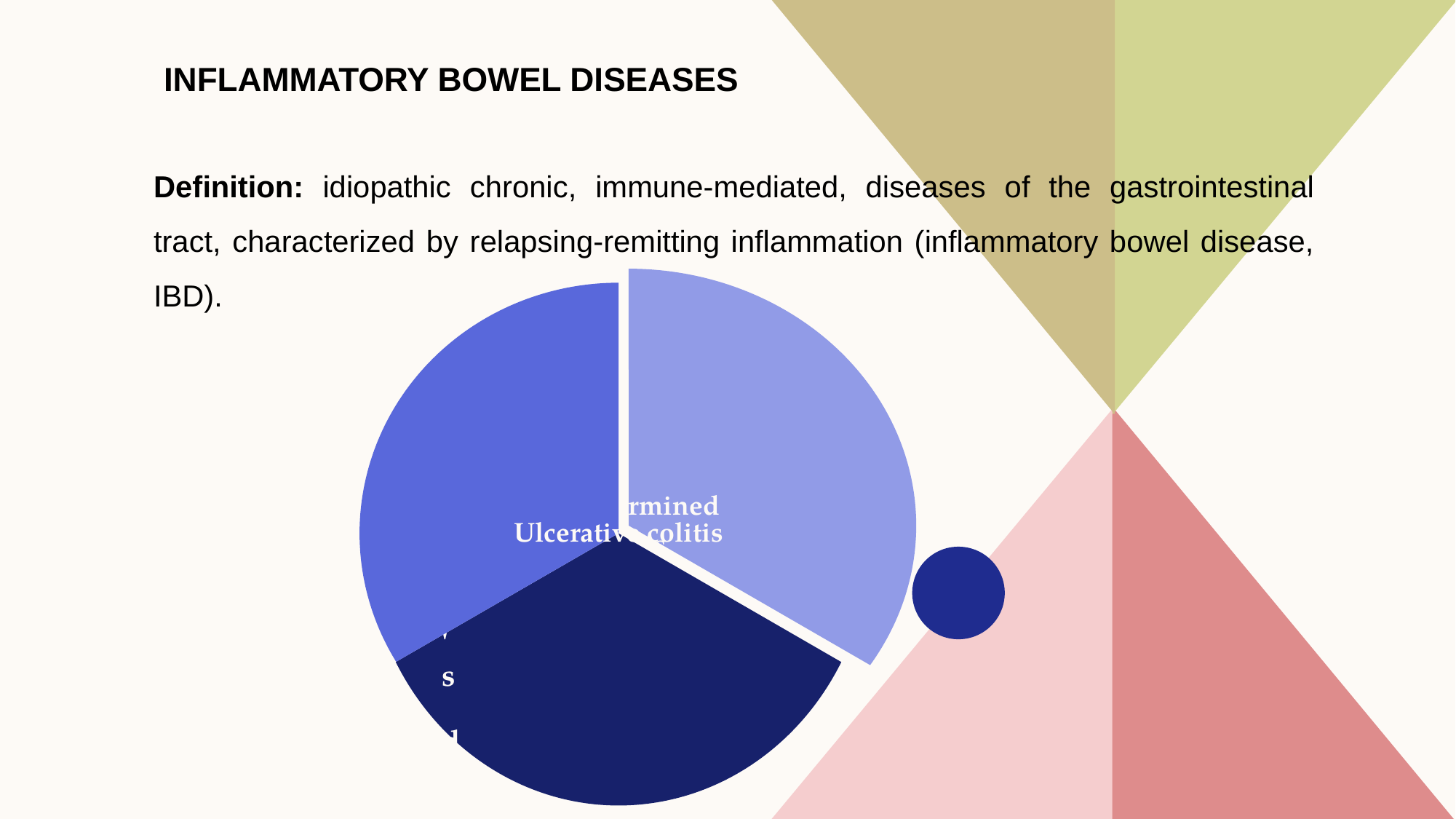

# Inflammatory bowel diseases
Definition: idiopathic chronic, immune-mediated, diseases of the gastrointestinal tract, characterized by relapsing-remitting inflammation (inflammatory bowel disease, IBD).
Undetermined
colitis
Crohn's disease
Ulcerative colitis